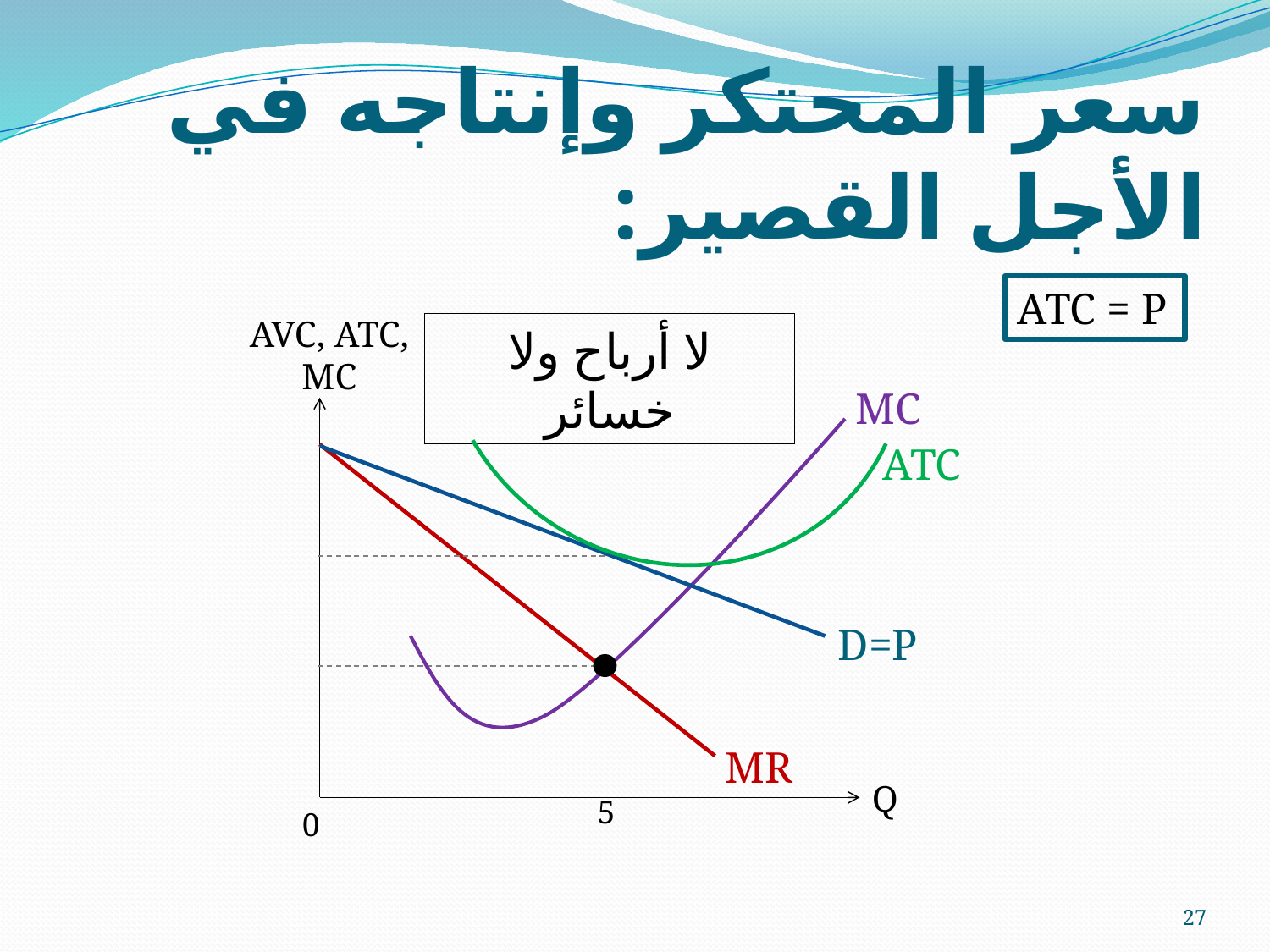

# سعر المحتكر وإنتاجه في الأجل القصير:

ATC = P
AVC, ATC, MC
لا أرباح ولا خسائر
MC

ATC
D=P

MR
Q
5
0
27